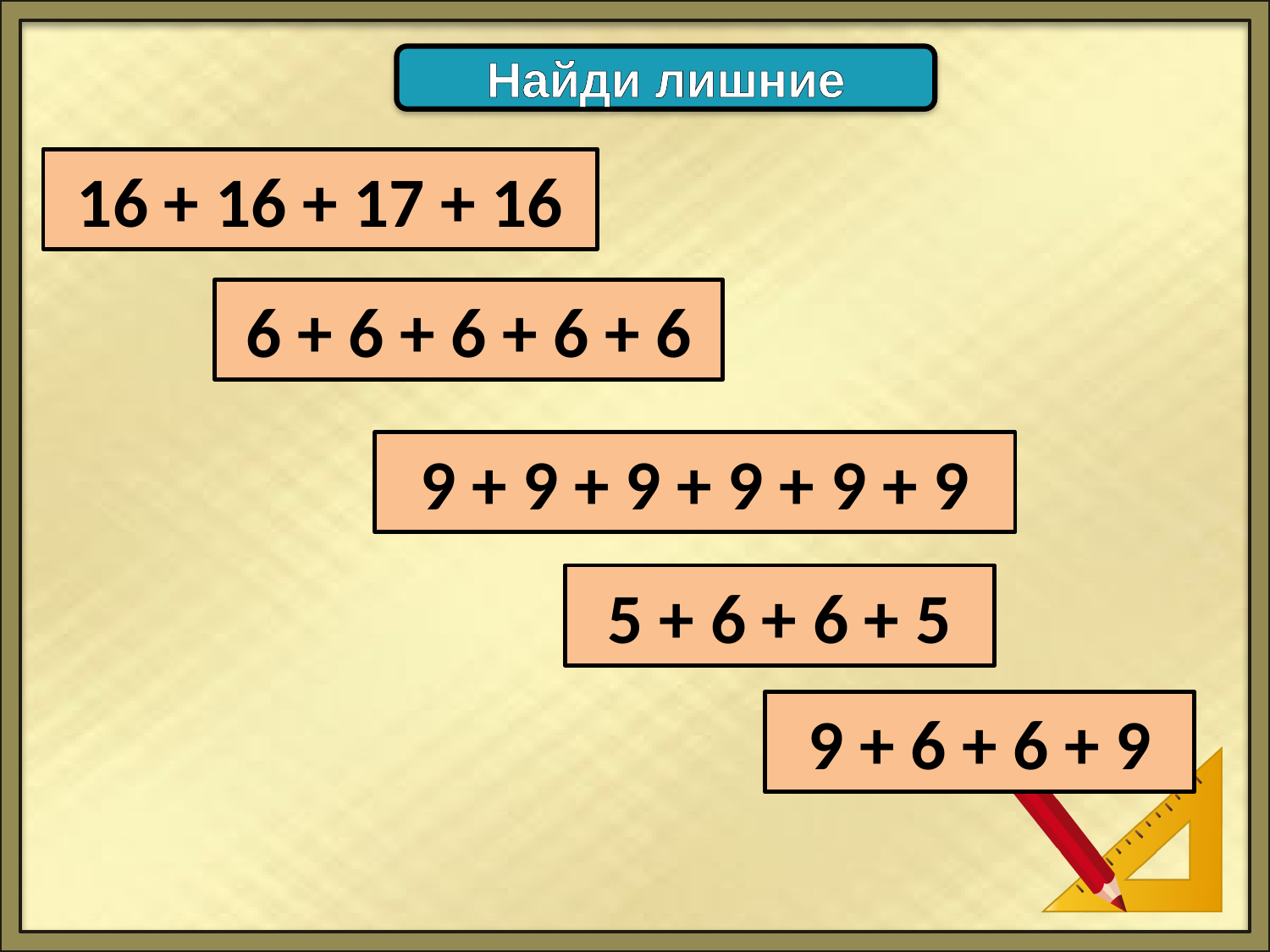

Найди лишние
16 + 16 + 17 + 16
6 + 6 + 6 + 6 + 6
9 + 9 + 9 + 9 + 9 + 9
5 + 6 + 6 + 5
9 + 6 + 6 + 9